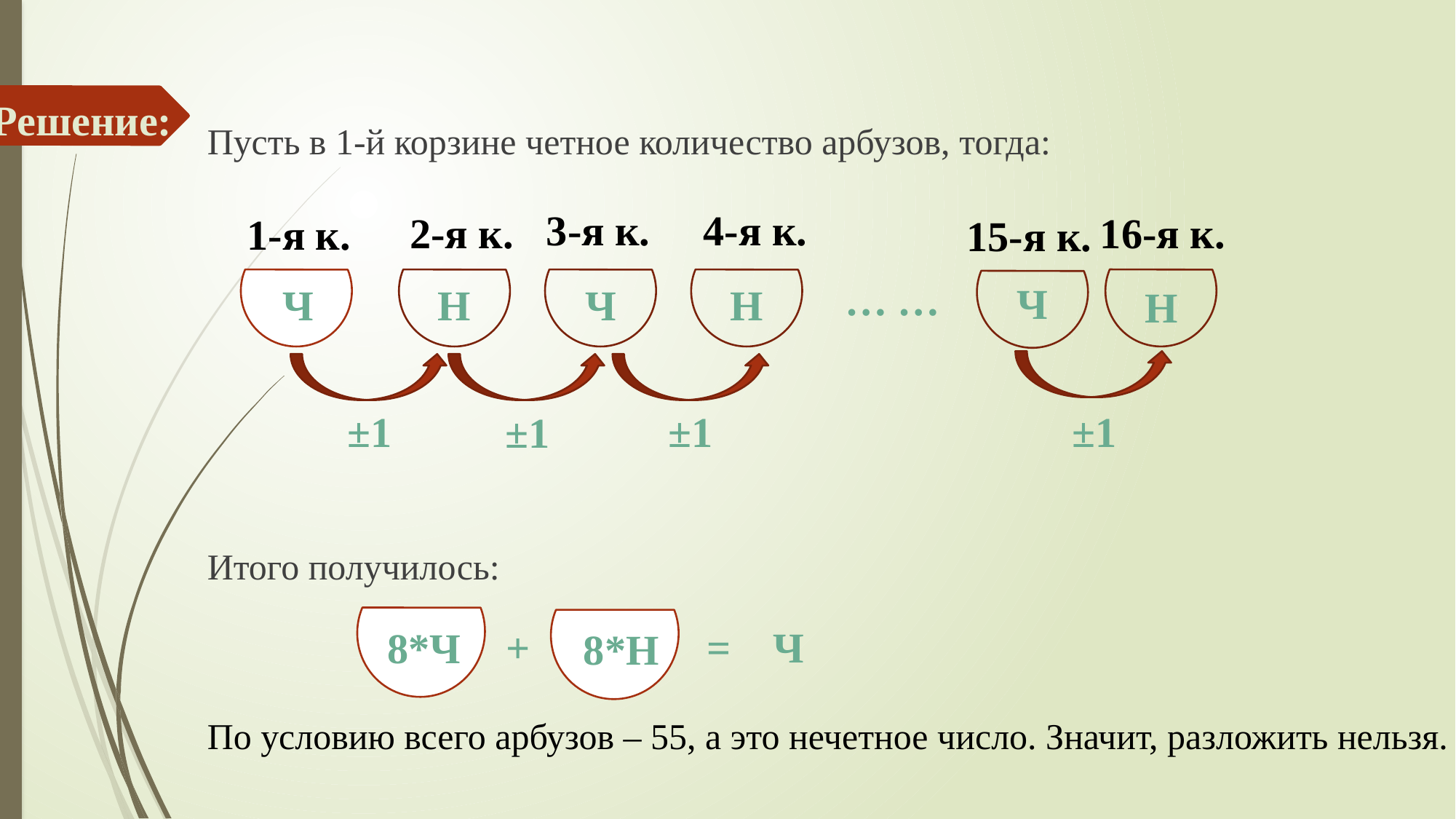

# Решение:
Пусть в 1-й корзине четное количество арбузов, тогда:

Итого получилось:

По условию всего арбузов – 55, а это нечетное число. Значит, разложить нельзя.

3-я к.
4-я к.
2-я к.
16-я к.
1-я к.
15-я к.

… …
Ч
Ч
Ч
Н
Н
Н

±1
±1
±1
±1

+
=    Ч
8*Ч
8*Н